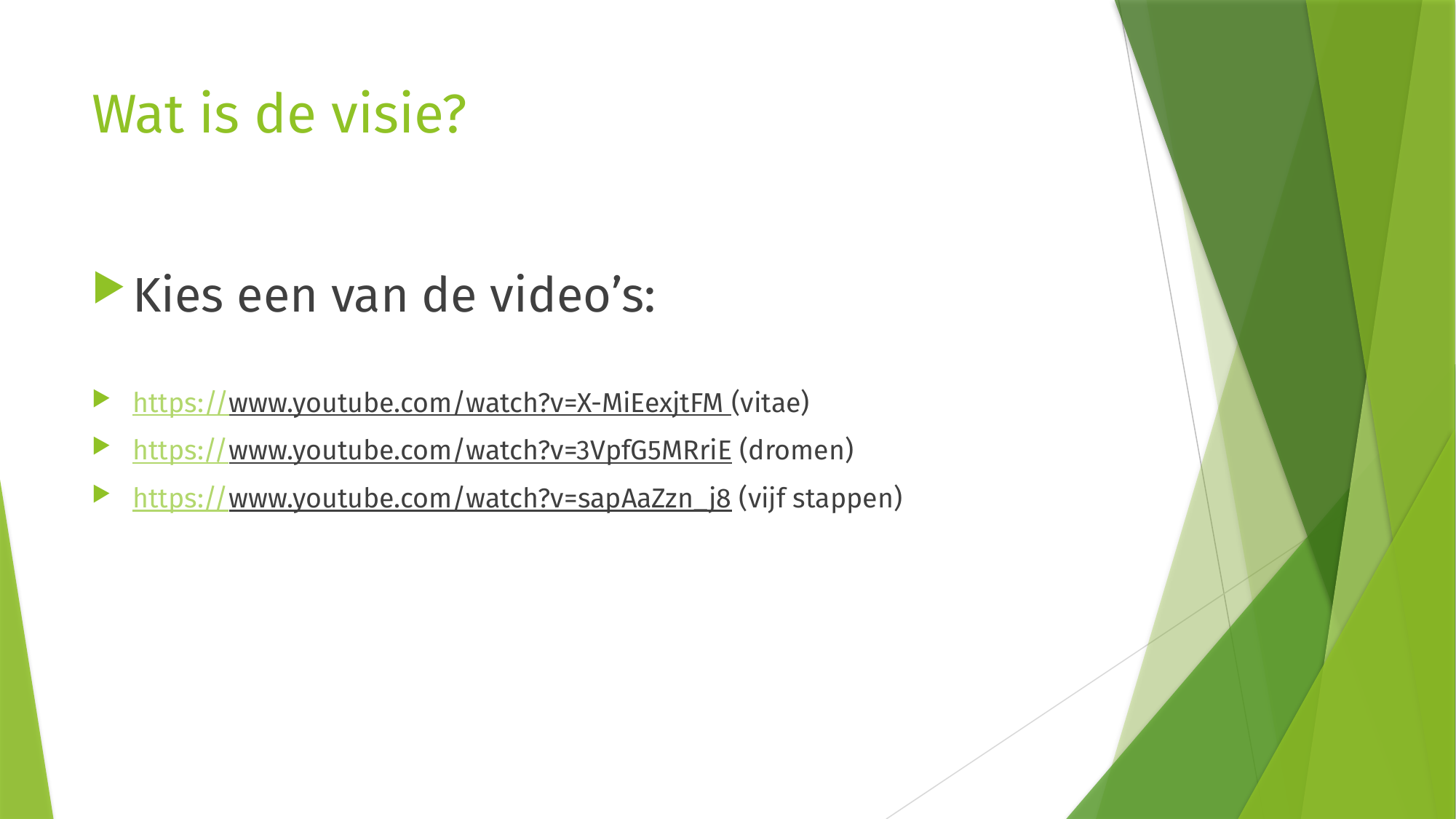

# Wat is de visie?
Kies een van de video’s:

https://www.youtube.com/watch?v=X-MiEexjtFM (vitae)
https://www.youtube.com/watch?v=3VpfG5MRriE (dromen)
https://www.youtube.com/watch?v=sapAaZzn_j8 (vijf stappen)